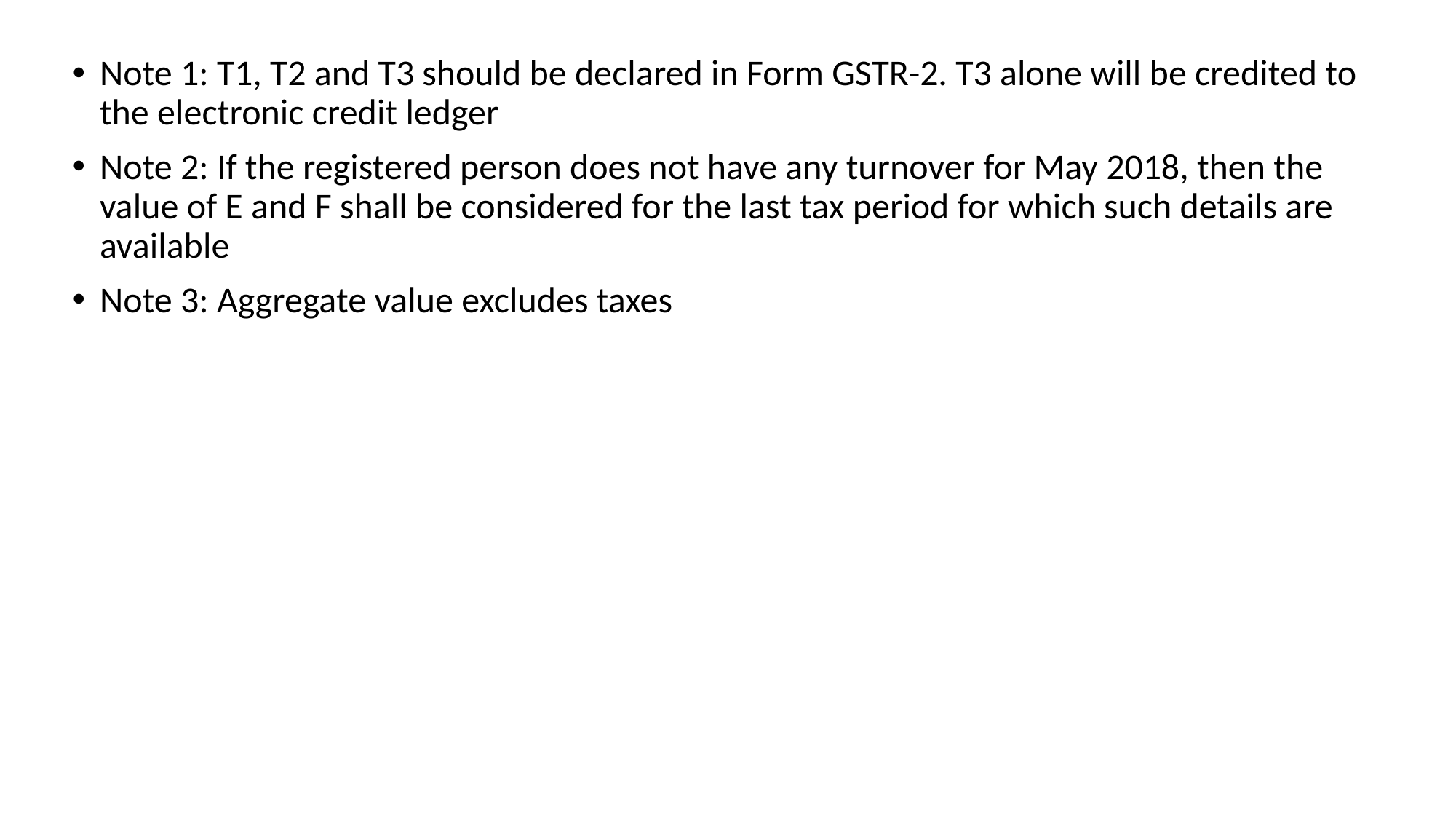

Note 1: T1, T2 and T3 should be declared in Form GSTR-2. T3 alone will be credited to the electronic credit ledger
Note 2: If the registered person does not have any turnover for May 2018, then the value of E and F shall be considered for the last tax period for which such details are available
Note 3: Aggregate value excludes taxes